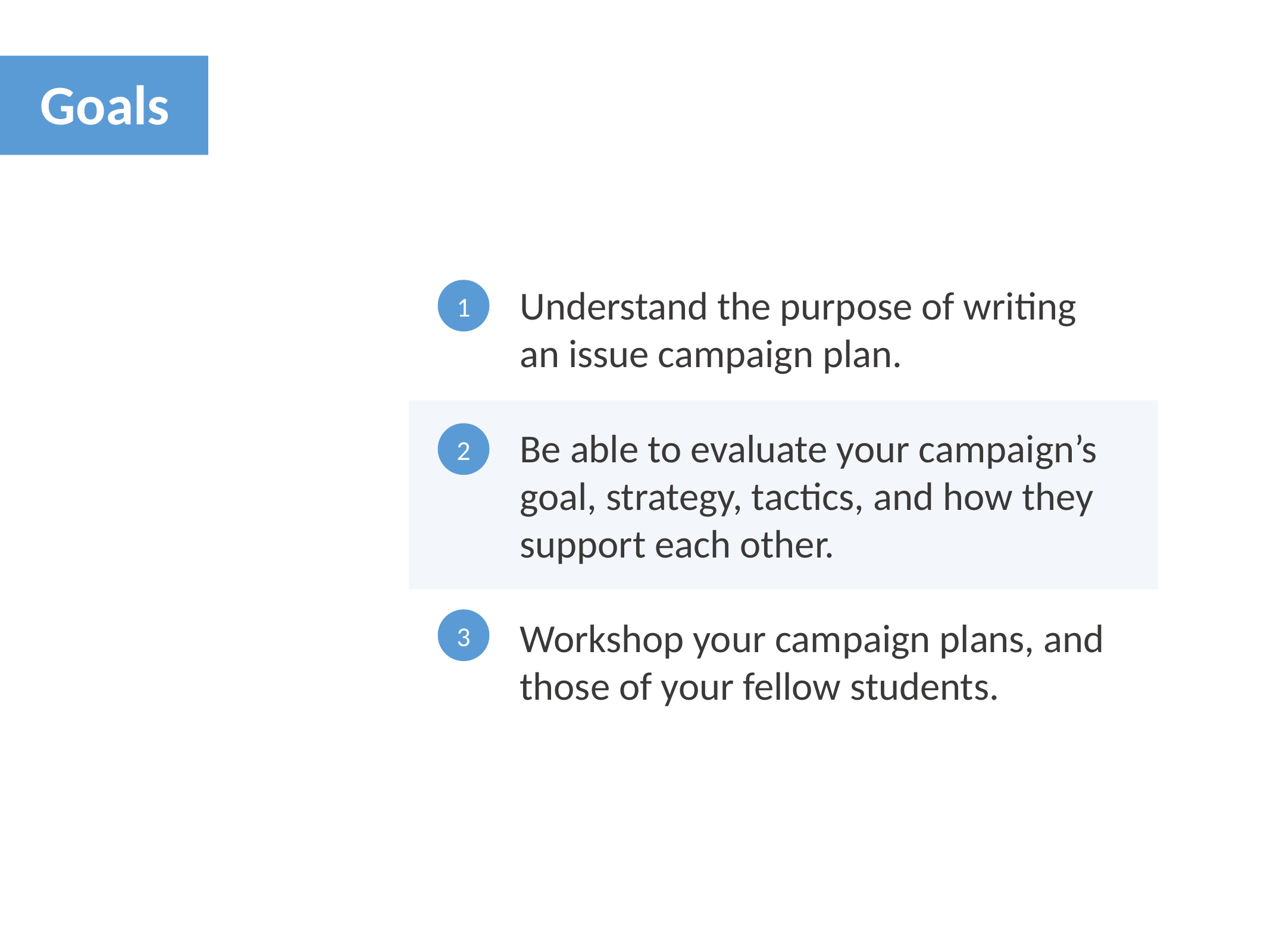

Goals
Understand the purpose of writing an issue campaign plan.

Be able to evaluate your campaign’s goal, strategy, tactics, and how they support each other.

Workshop your campaign plans, and those of your fellow students.
1

2
3